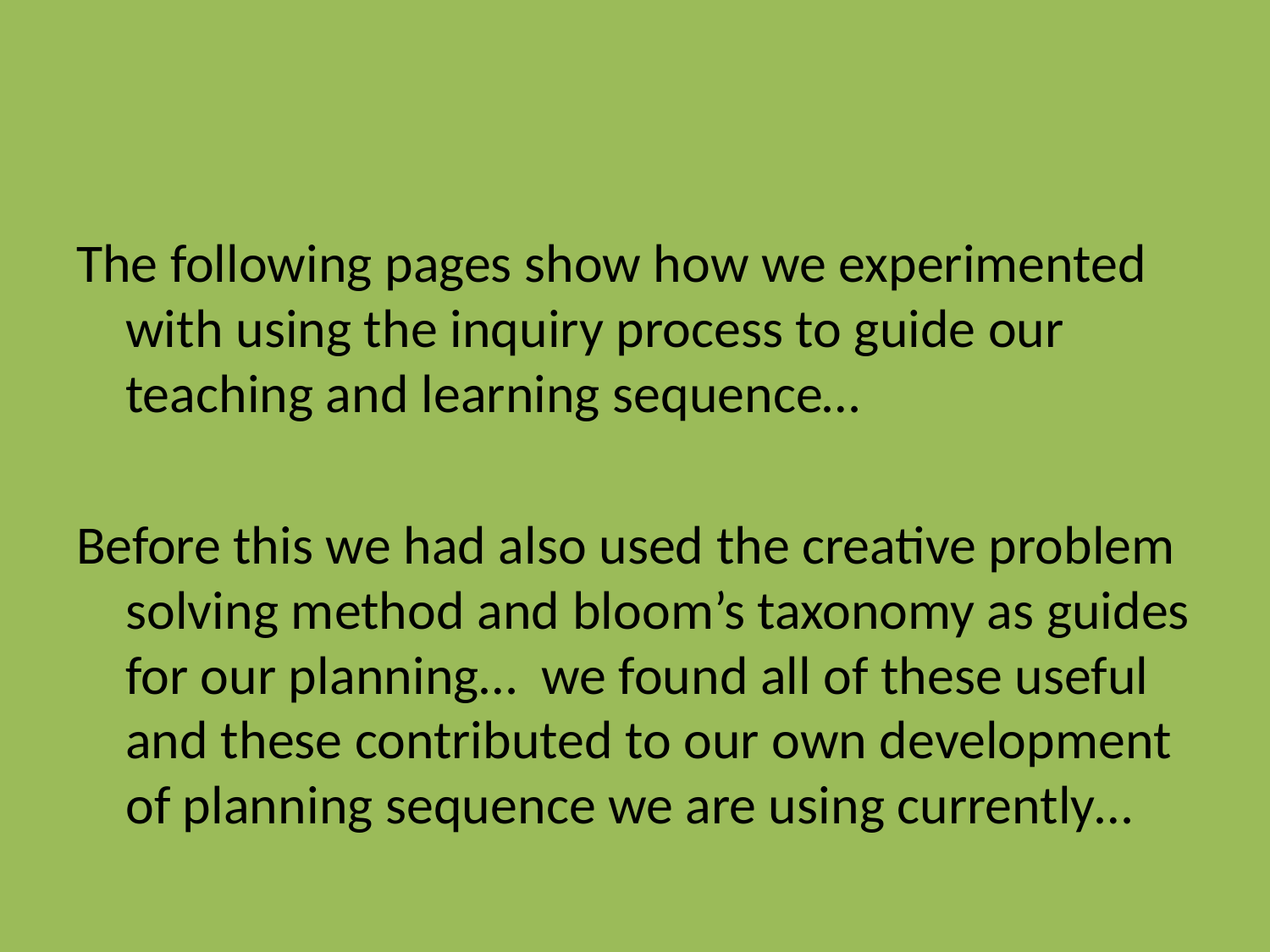

The following pages show how we experimented with using the inquiry process to guide our teaching and learning sequence…

Before this we had also used the creative problem solving method and bloom’s taxonomy as guides for our planning…  we found all of these useful and these contributed to our own development of planning sequence we are using currently…